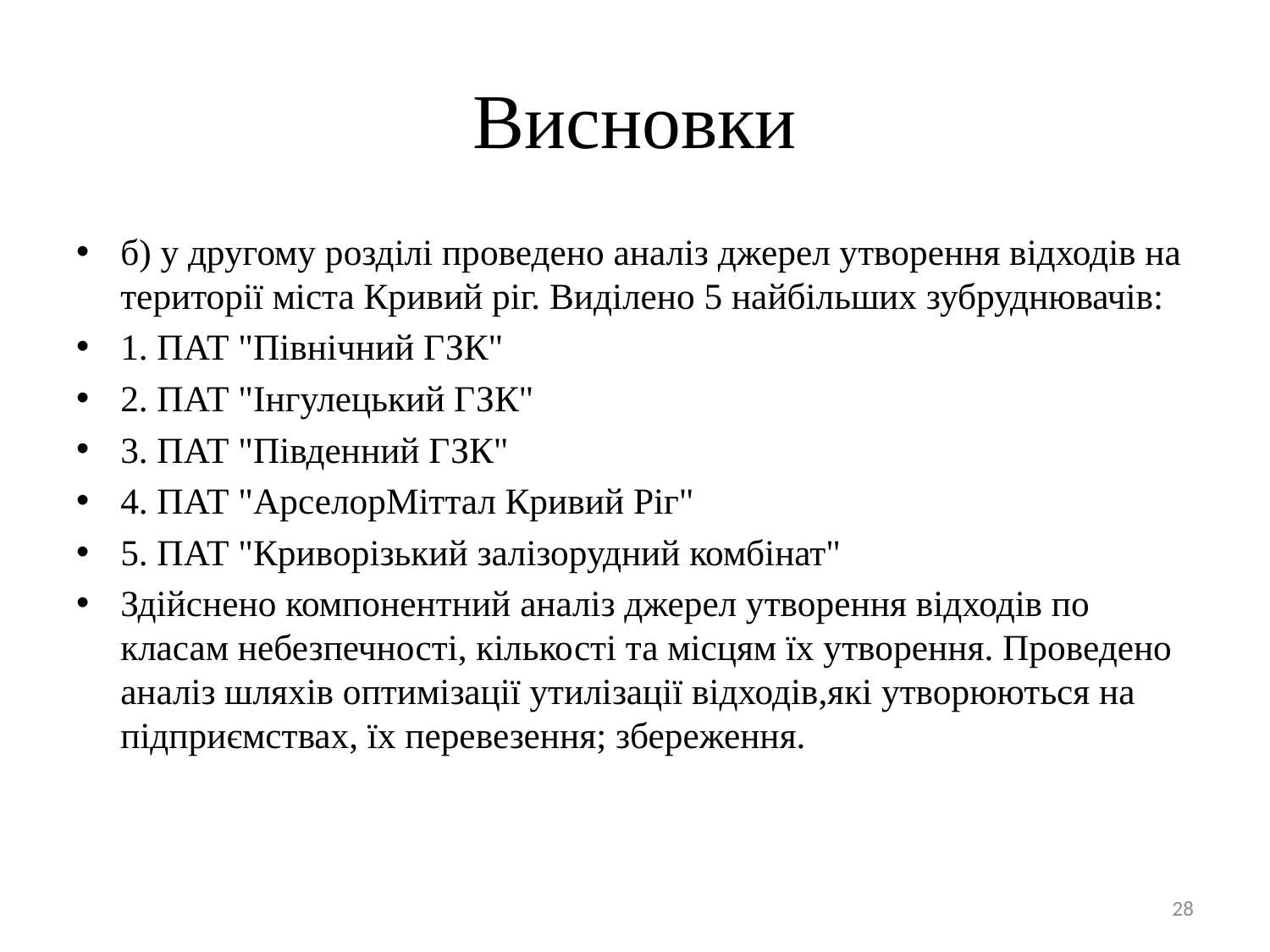

# Висновки
б) у другому розділі проведено аналіз джерел утворення відходів на території міста Кривий ріг. Виділено 5 найбільших зубруднювачів:
1. ПАТ "Північний ГЗК"
2. ПАТ "Інгулецький ГЗК"
3. ПАТ "Південний ГЗК"
4. ПАТ "АрселорМіттал Кривий Ріг"
5. ПАТ "Криворізький залізорудний комбінат"
Здійснено компонентний аналіз джерел утворення відходів по класам небезпечності, кількості та місцям їх утворення. Проведено аналіз шляхів оптимізації утилізації відходів,які утворюються на підприємствах, їх перевезення; збереження.
28